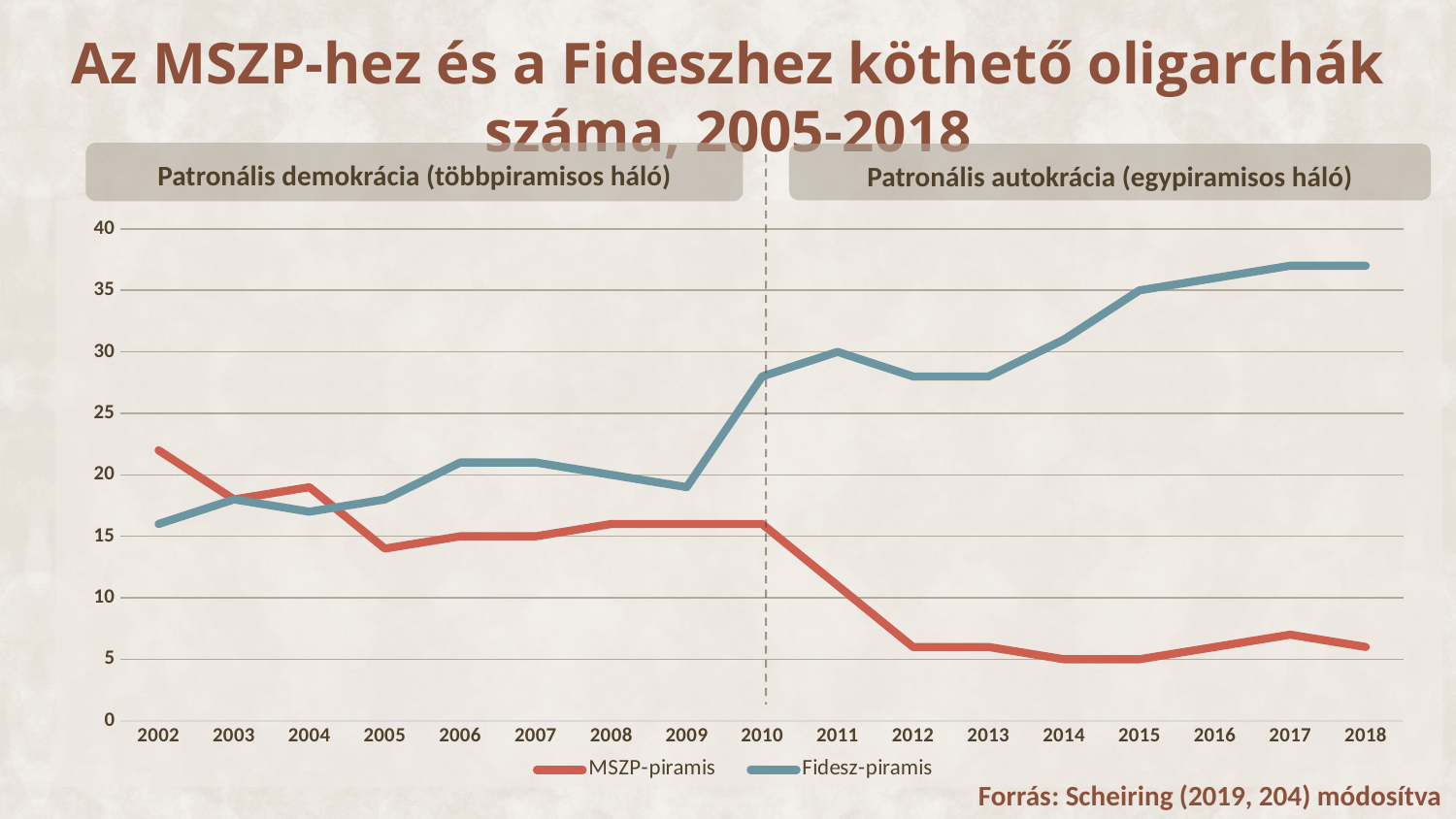

# Az MSZP-hez és a Fideszhez köthető oligarchák száma, 2005-2018
Patronális demokrácia (többpiramisos háló)
Patronális autokrácia (egypiramisos háló)

### Chart

| Category | MSZP-piramis | Fidesz-piramis |
|---|---|---|
| 2002 | 22.0 | 16.0 |
| 2003 | 18.0 | 18.0 |
| 2004 | 19.0 | 17.0 |
| 2005 | 14.0 | 18.0 |
| 2006 | 15.0 | 21.0 |
| 2007 | 15.0 | 21.0 |
| 2008 | 16.0 | 20.0 |
| 2009 | 16.0 | 19.0 |
| 2010 | 16.0 | 28.0 |
| 2011 | 11.0 | 30.0 |
| 2012 | 6.0 | 28.0 |
| 2013 | 6.0 | 28.0 |
| 2014 | 5.0 | 31.0 |
| 2015 | 5.0 | 35.0 |
| 2016 | 6.0 | 36.0 |
| 2017 | 7.0 | 37.0 |
| 2018 | 6.0 | 37.0 |
Forrás: Scheiring (2019, 204) módosítva